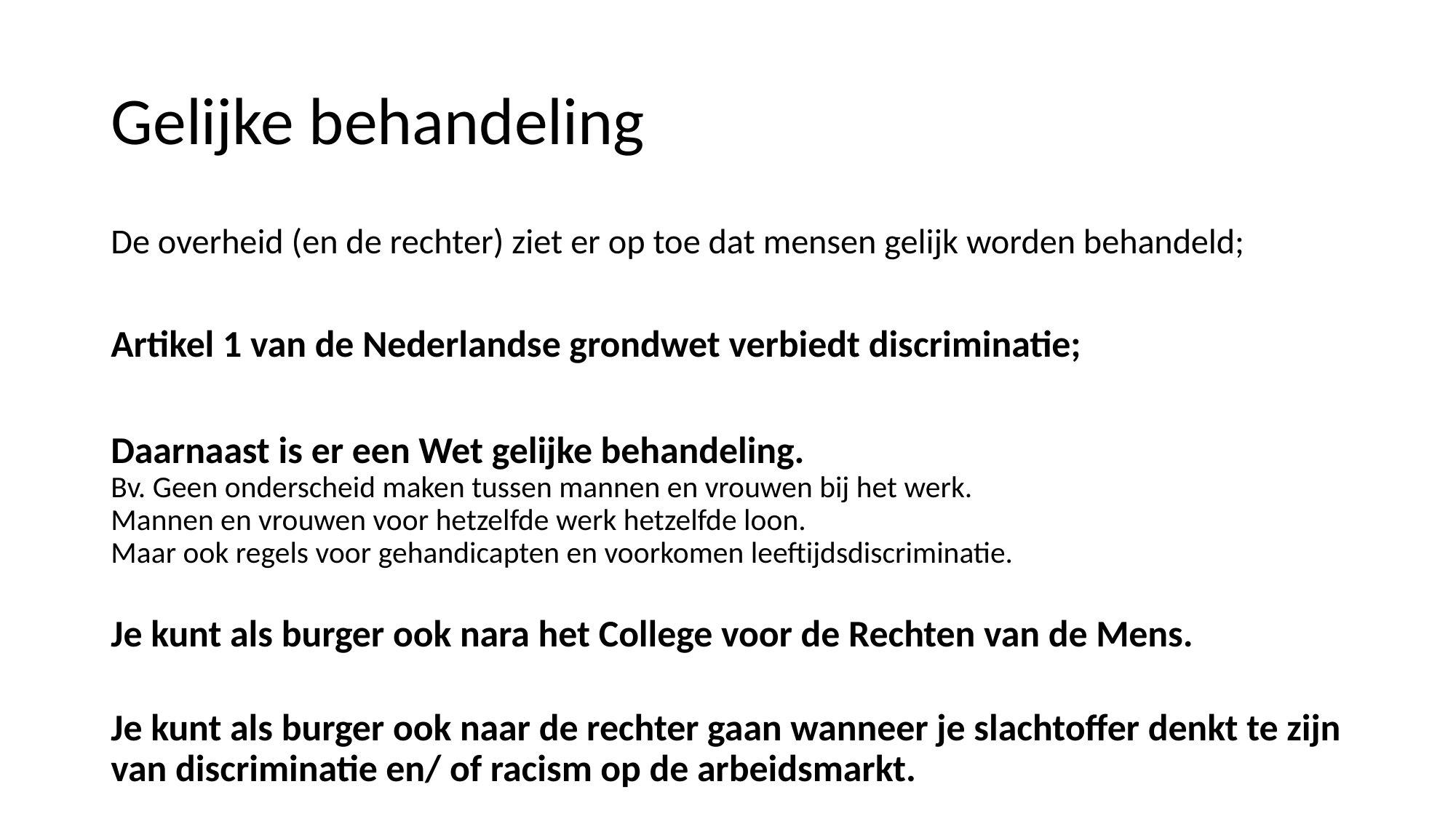

# Gelijke behandeling
De overheid (en de rechter) ziet er op toe dat mensen gelijk worden behandeld;

Artikel 1 van de Nederlandse grondwet verbiedt discriminatie;

Daarnaast is er een Wet gelijke behandeling.
Bv. Geen onderscheid maken tussen mannen en vrouwen bij het werk.
Mannen en vrouwen voor hetzelfde werk hetzelfde loon.
Maar ook regels voor gehandicapten en voorkomen leeftijdsdiscriminatie.
Je kunt als burger ook nara het College voor de Rechten van de Mens.
Je kunt als burger ook naar de rechter gaan wanneer je slachtoffer denkt te zijn van discriminatie en/ of racism op de arbeidsmarkt.